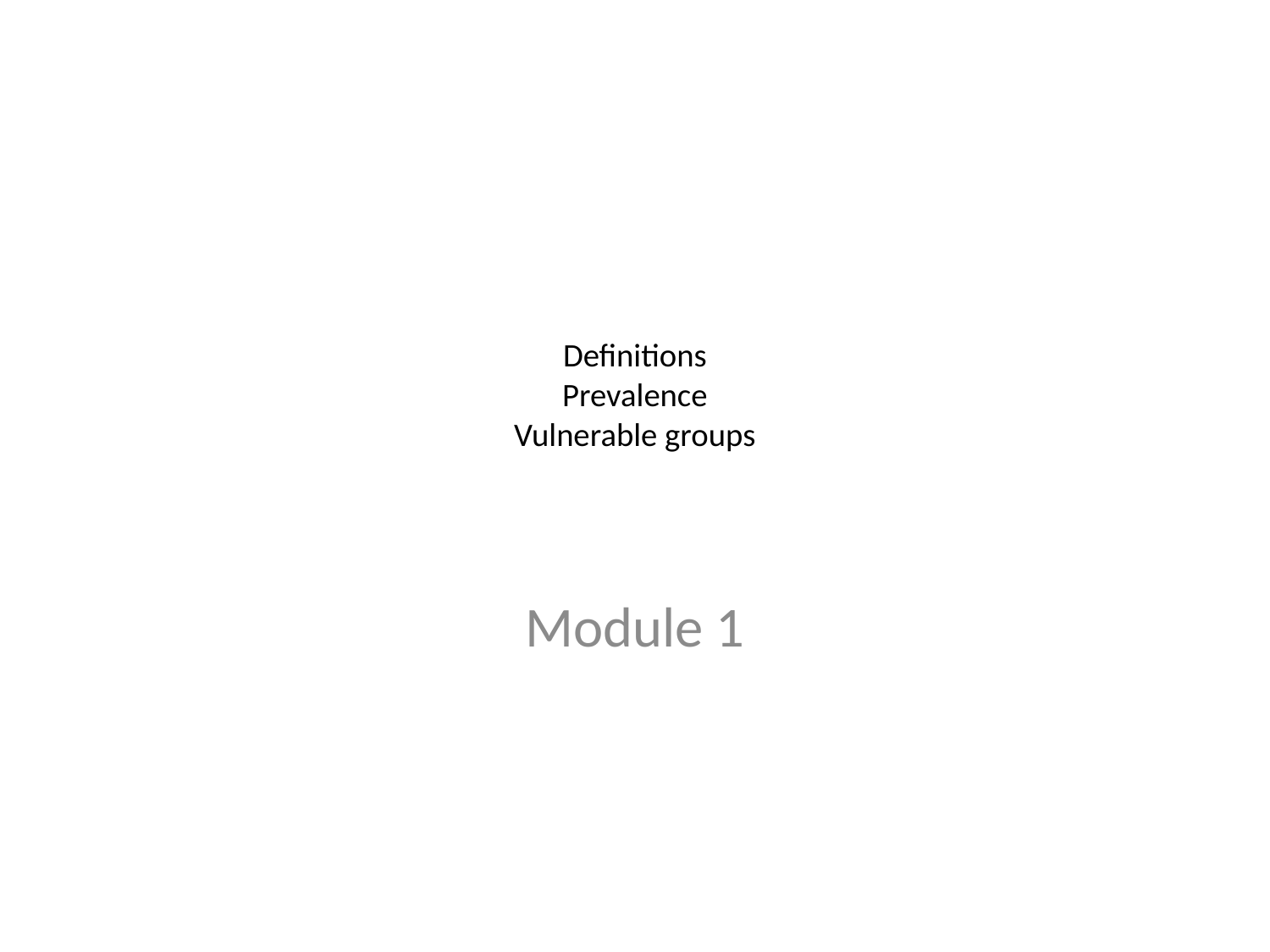

# Definitions Prevalence Vulnerable groups
Module 1